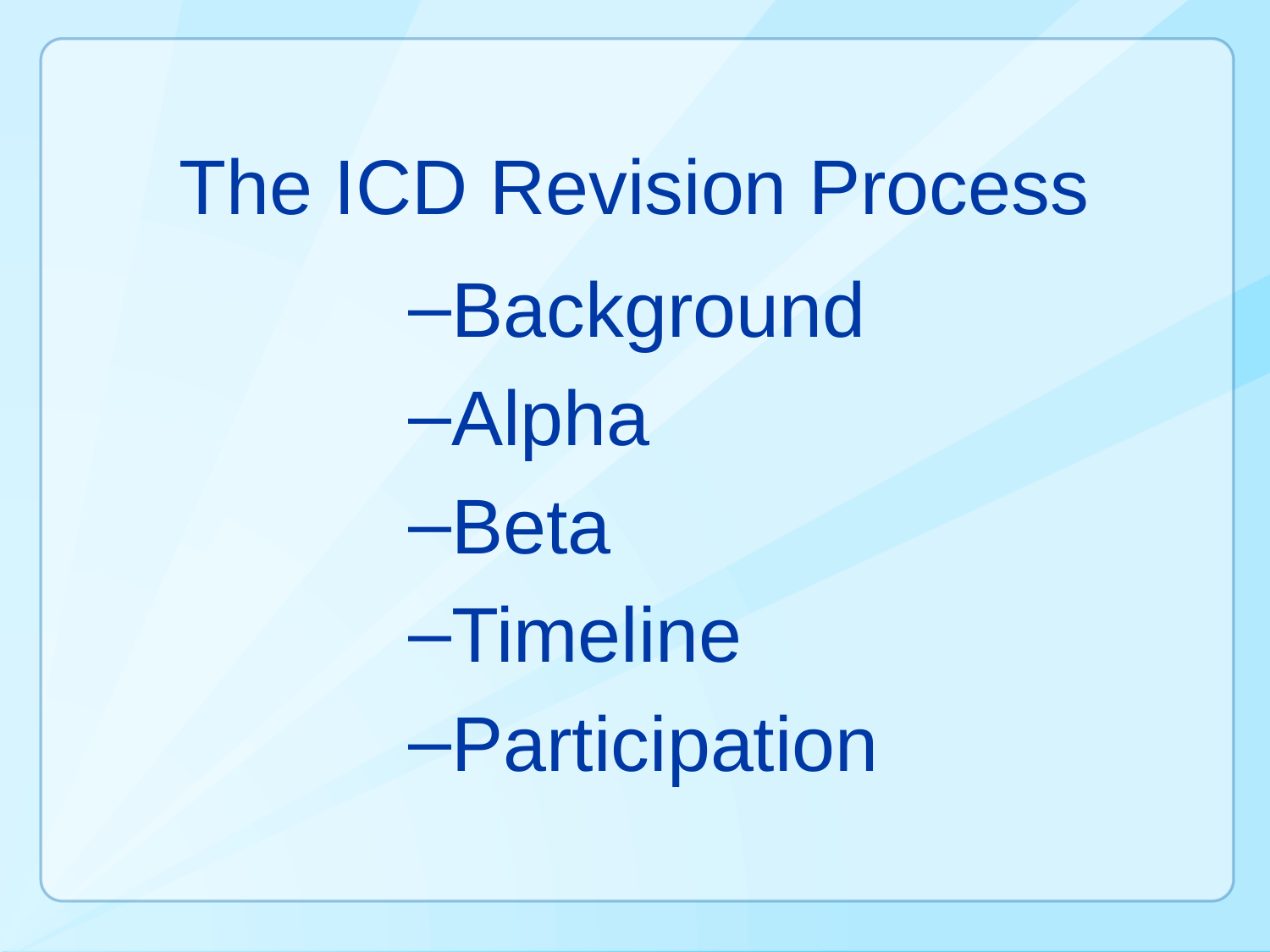

# The ICD Revision Process
Background
Alpha
Beta
Timeline
Participation